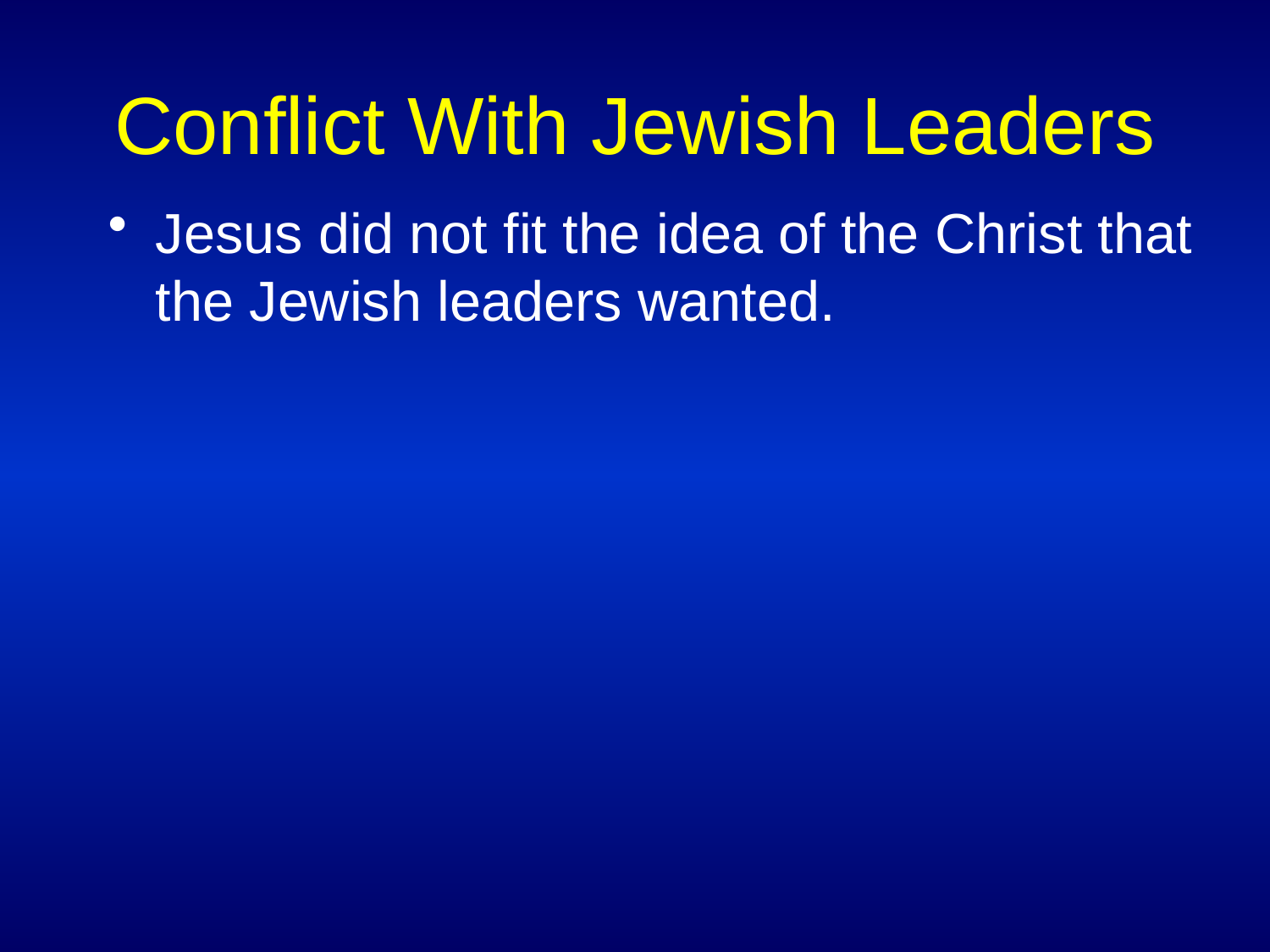

# Conflict With Jewish Leaders
Jesus did not fit the idea of the Christ that the Jewish leaders wanted.